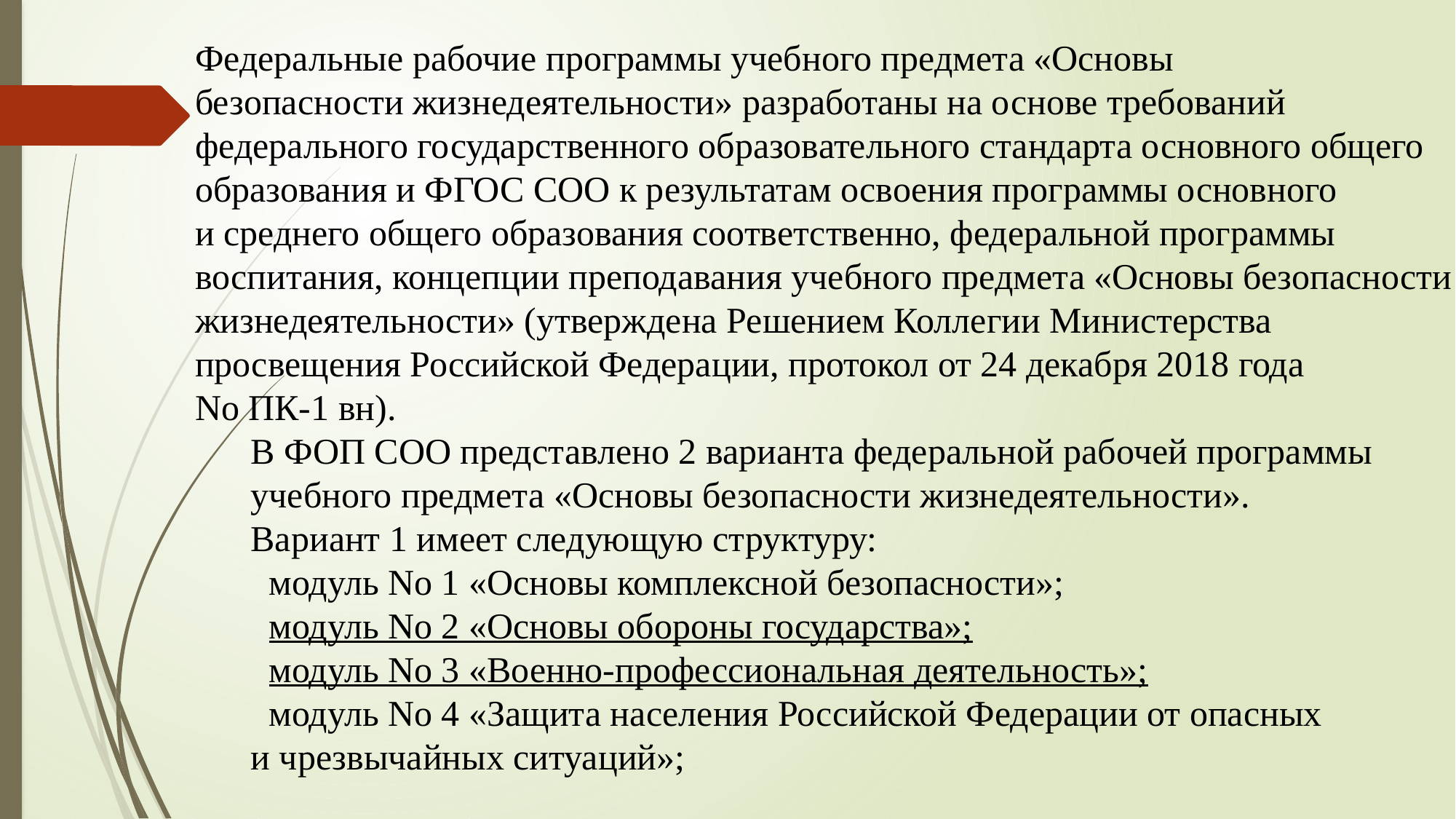

Федеральные рабочие программы учебного предмета «Основы
безопасности жизнедеятельности» разработаны на основе требований
федерального государственного образовательного стандарта основного общего
образования и ФГОС СОО к результатам освоения программы основного
и среднего общего образования соответственно, федеральной программы
воспитания, концепции преподавания учебного предмета «Основы безопасности
жизнедеятельности» (утверждена Решением Коллегии Министерства
просвещения Российской Федерации, протокол от 24 декабря 2018 года
No ПК-1 вн).
В ФОП СОО представлено 2 варианта федеральной рабочей программы
учебного предмета «Основы безопасности жизнедеятельности».
Вариант 1 имеет следующую структуру:
  модуль No 1 «Основы комплексной безопасности»;
  модуль No 2 «Основы обороны государства»;
  модуль No 3 «Военно-профессиональная деятельность»;
  модуль No 4 «Защита населения Российской Федерации от опасных
и чрезвычайных ситуаций»;